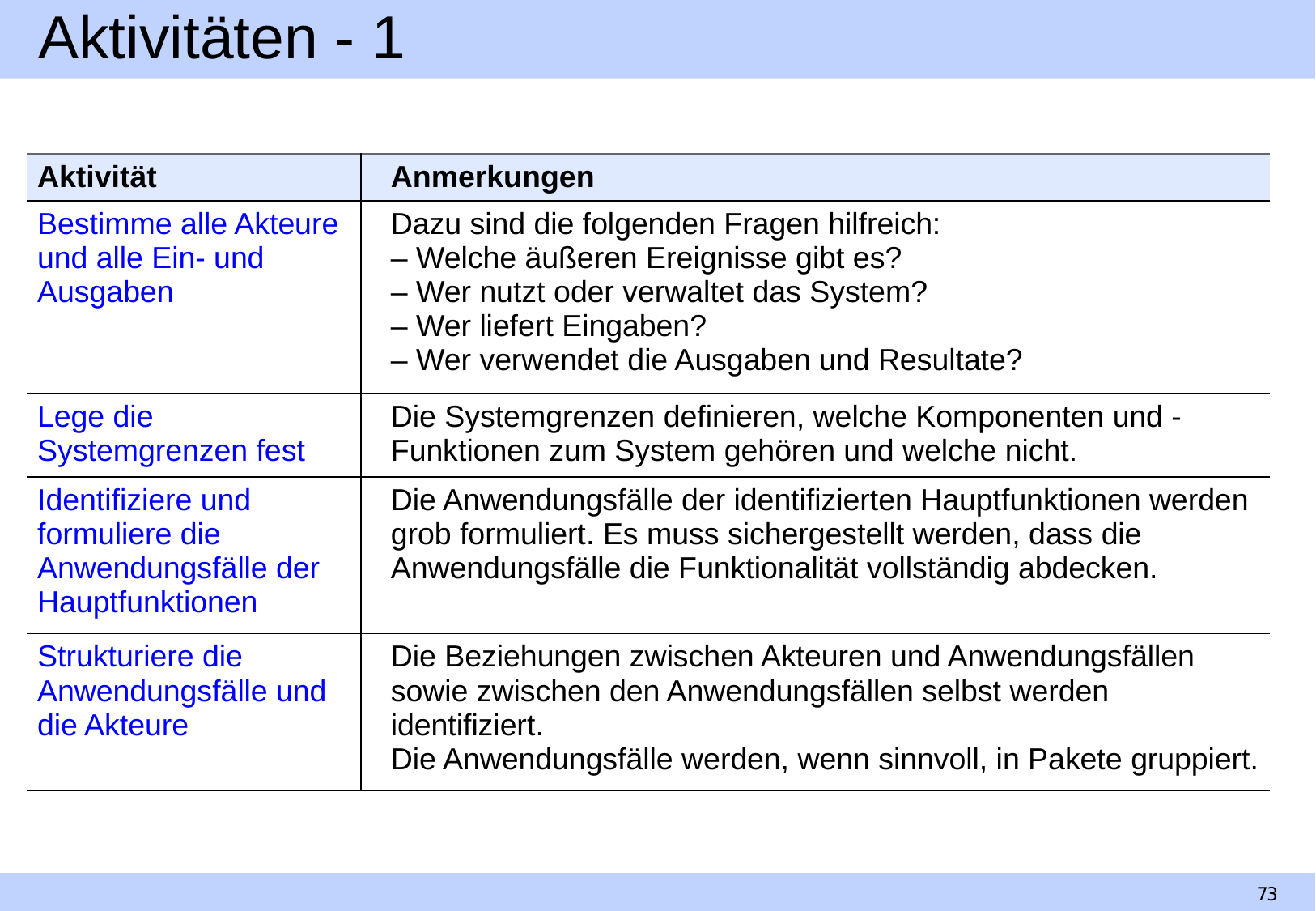

# Aktivitäten - 1
| Aktivität | Anmerkungen |
| --- | --- |
| Bestimme alle Akteure und alle Ein- und Ausgaben | Dazu sind die folgenden Fragen hilfreich: – Welche äußeren Ereignisse gibt es? – Wer nutzt oder verwaltet das System? – Wer liefert Eingaben? – Wer verwendet die Ausgaben und Resultate? |
| Lege die Systemgrenzen fest | Die Systemgrenzen definieren, welche Komponenten und -Funktionen zum System gehören und welche nicht. |
| Identifiziere und formuliere die Anwendungsfälle der Hauptfunktionen | Die Anwendungsfälle der identifizierten Hauptfunktionen werden grob formuliert. Es muss sichergestellt werden, dass die Anwendungsfälle die Funktionalität vollständig abdecken. |
| Strukturiere die Anwendungsfälle und die Akteure | Die Beziehungen zwischen Akteuren und Anwendungsfällen sowie zwischen den Anwendungsfällen selbst werden identifiziert. Die Anwendungsfälle werden, wenn sinnvoll, in Pakete gruppiert. |
73